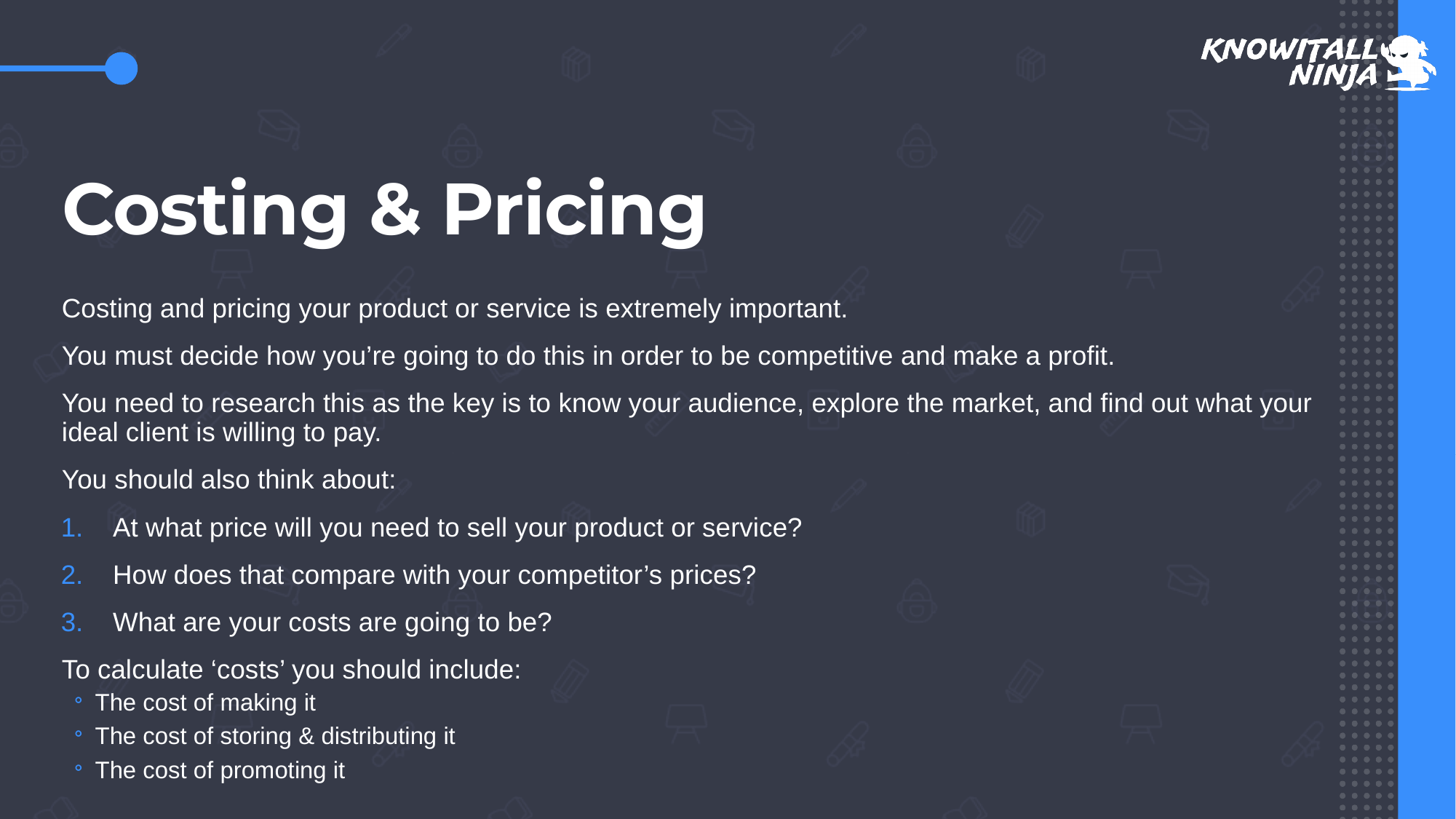

# Costing & Pricing
Costing and pricing your product or service is extremely important.
You must decide how you’re going to do this in order to be competitive and make a profit.
You need to research this as the key is to know your audience, explore the market, and find out what your ideal client is willing to pay.
You should also think about:
At what price will you need to sell your product or service?
How does that compare with your competitor’s prices?
What are your costs are going to be?
To calculate ‘costs’ you should include:
The cost of making it
The cost of storing & distributing it
The cost of promoting it